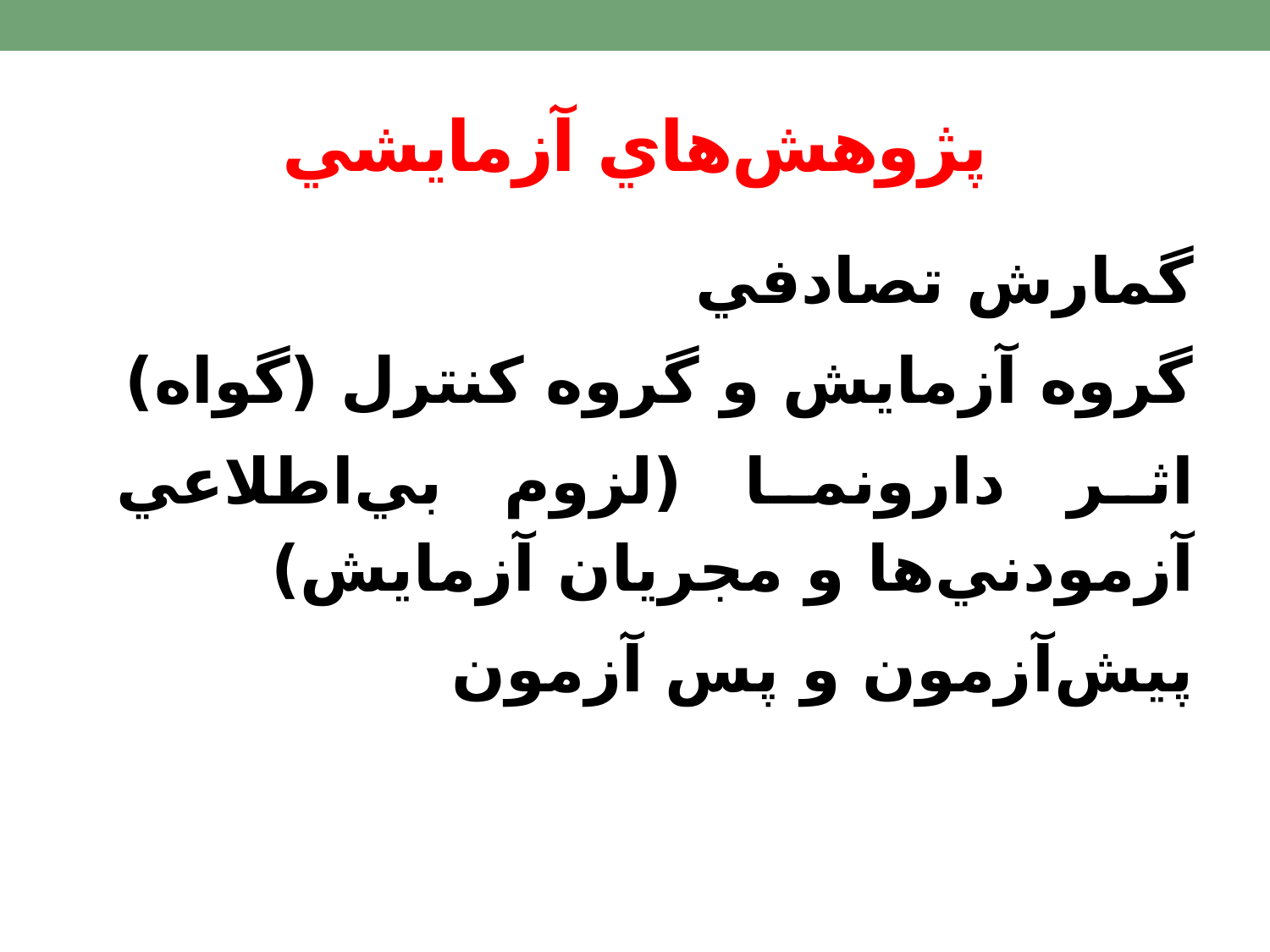

# پژوهش‌هاي آزمايشي
گمارش تصادفي
گروه آزمايش و گروه كنترل (گواه)
اثر دارونما (لزوم بي‌اطلاعي آزمودني‌ها و مجريان آزمايش)
پيش‌آزمون و پس آزمون